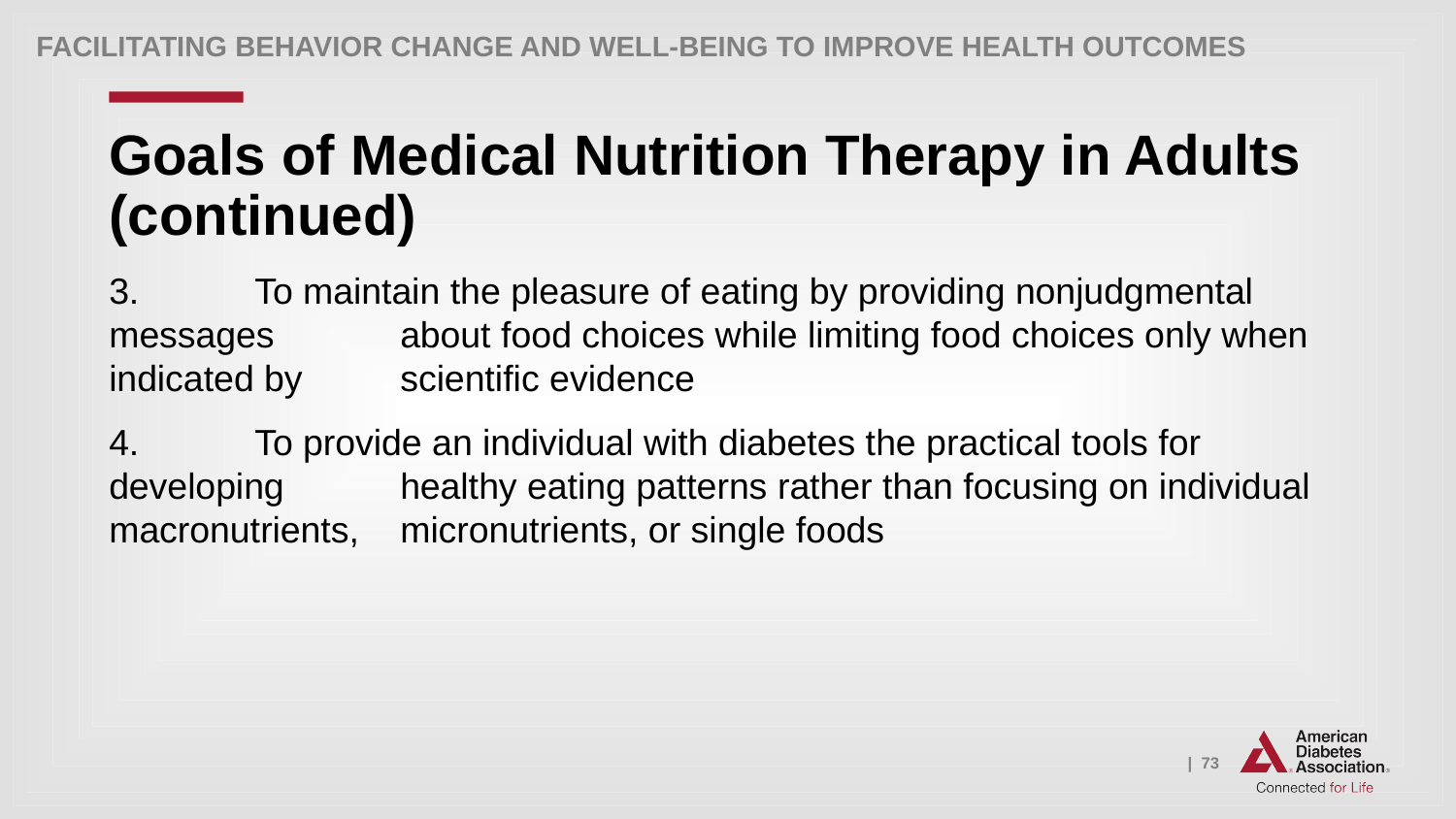

Facilitating Behavior Change and Well-being to Improve Health Outcomes
# Goals of Medical Nutrition Therapy in Adults (continued)
3. 	To maintain the pleasure of eating by providing nonjudgmental messages 	about food choices while limiting food choices only when indicated by 	scientific evidence
4. 	To provide an individual with diabetes the practical tools for developing 	healthy eating patterns rather than focusing on individual macronutrients, 	micronutrients, or single foods